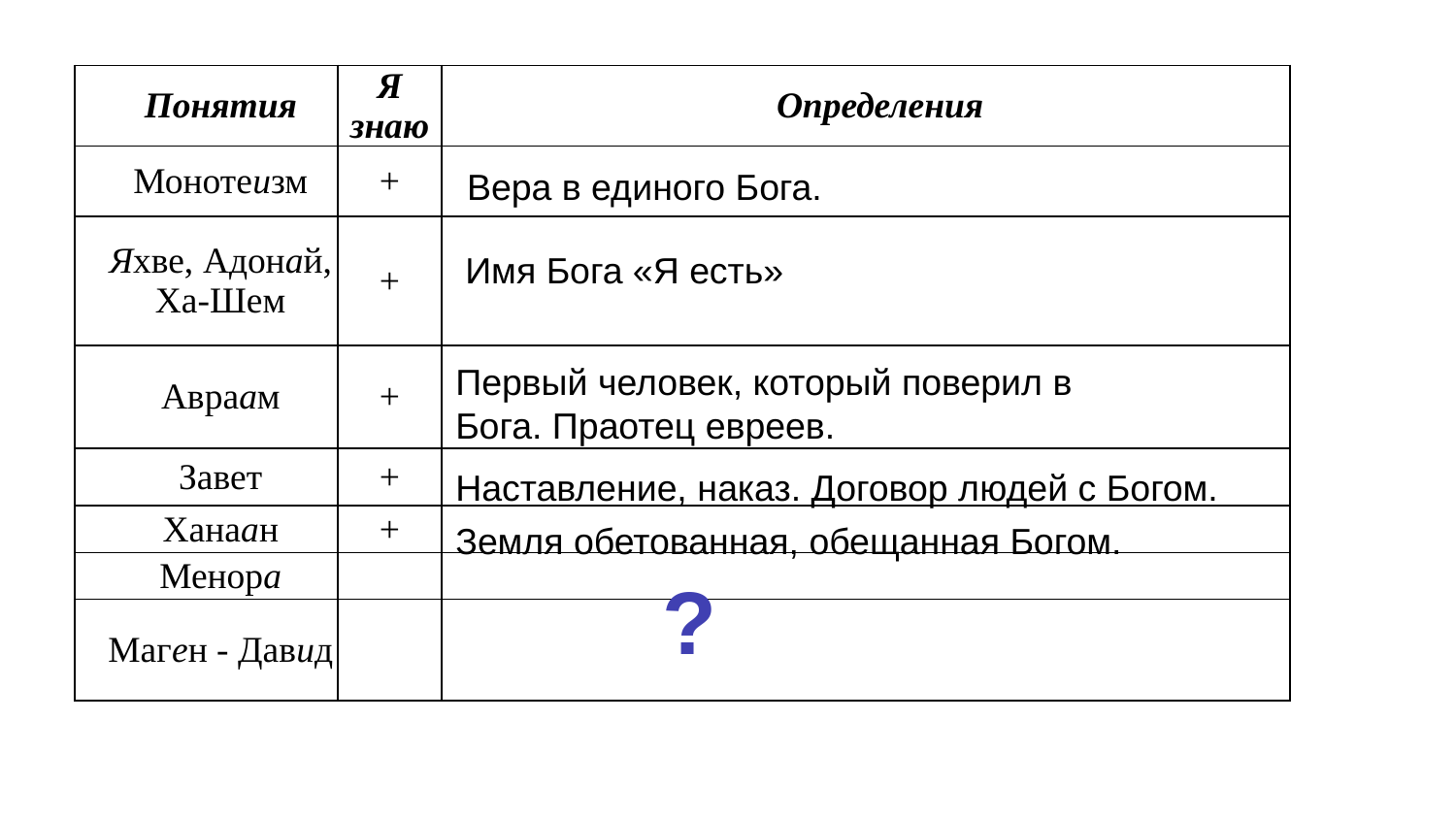

| Понятия | Я знаю | Определения |
| --- | --- | --- |
| Монотеизм | + |  |
| Яхве, Адонай, Ха-Шем | + |  |
| Авраам | + |  |
| Завет | + |  |
| Ханаан | + |  |
| Менора |  |  |
| Маген - Давид |  |  |
Вера в единого Бога.
Имя Бога «Я есть»
Первый человек, который поверил в Бога. Праотец евреев.
Наставление, наказ. Договор людей с Богом.
Земля обетованная, обещанная Богом.
?